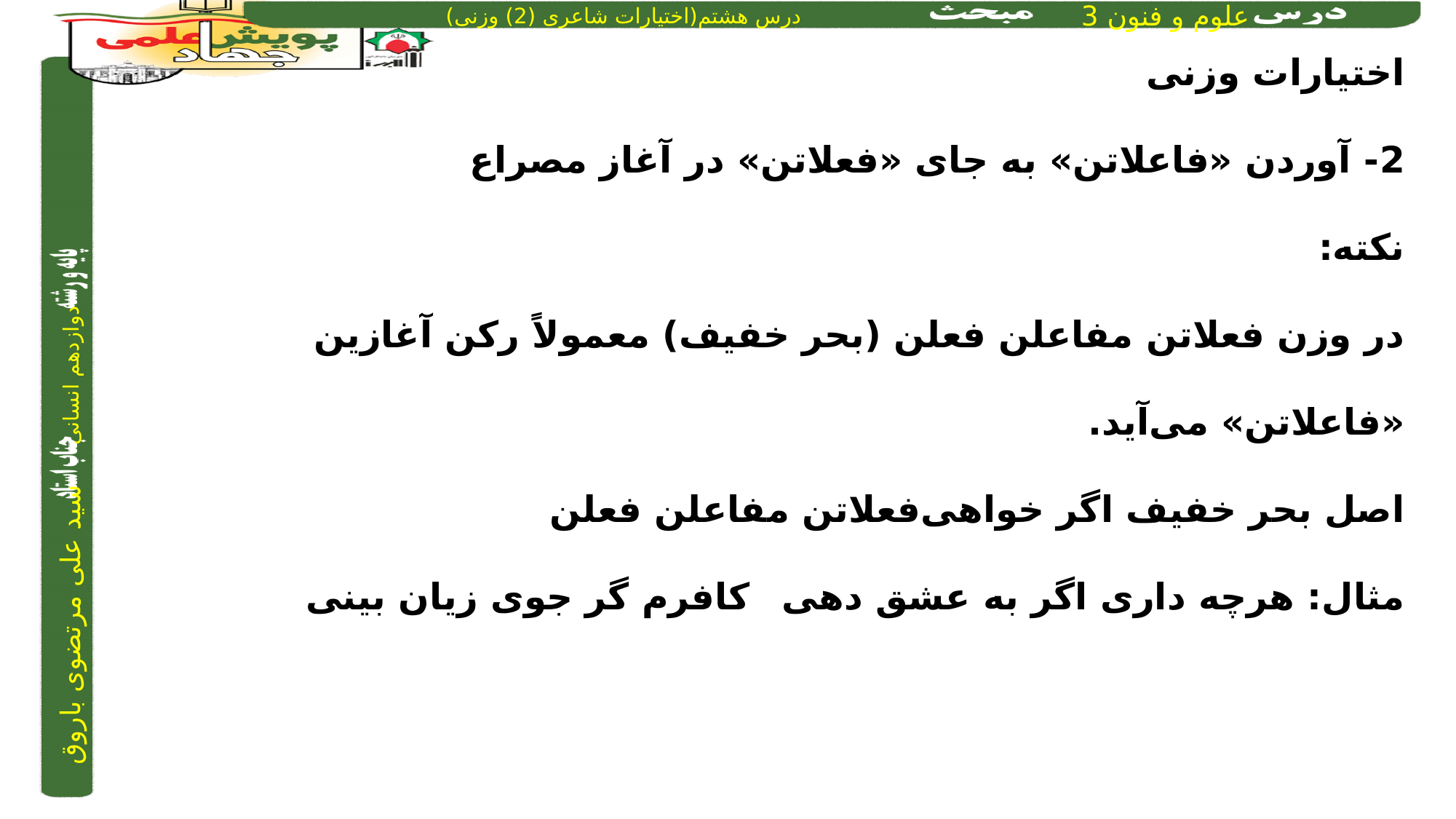

اختیارات وزنی
2- آوردن «فاعلاتن» به جای «فعلاتن» در آغاز مصراع
نکته:
در وزن فعلاتن مفاعلن فعلن (بحر خفیف) معمولاً رکن آغازین «فاعلاتن» می‌آید.
اصل بحر خفیف اگر خواهی	فعلاتن مفاعلن فعلن
مثال: هرچه داری اگر به عشق دهی		کافرم گر جوی زیان بینی